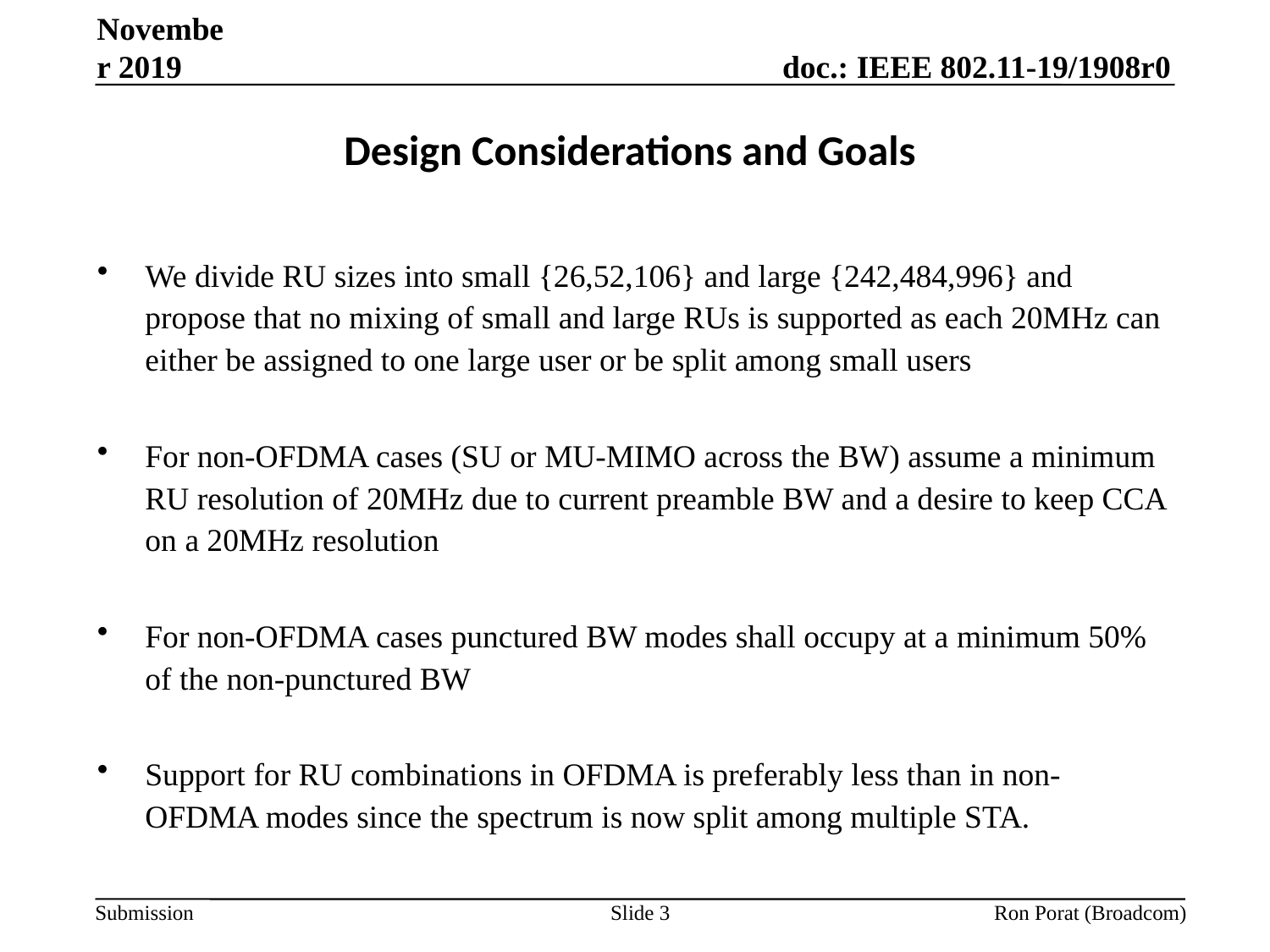

November 2019
# Design Considerations and Goals

We divide RU sizes into small {26,52,106} and large {242,484,996} and propose that no mixing of small and large RUs is supported as each 20MHz can either be assigned to one large user or be split among small users

For non-OFDMA cases (SU or MU-MIMO across the BW) assume a minimum RU resolution of 20MHz due to current preamble BW and a desire to keep CCA on a 20MHz resolution

For non-OFDMA cases punctured BW modes shall occupy at a minimum 50% of the non-punctured BW

Support for RU combinations in OFDMA is preferably less than in non-OFDMA modes since the spectrum is now split among multiple STA.

Slide 3
Ron Porat (Broadcom)